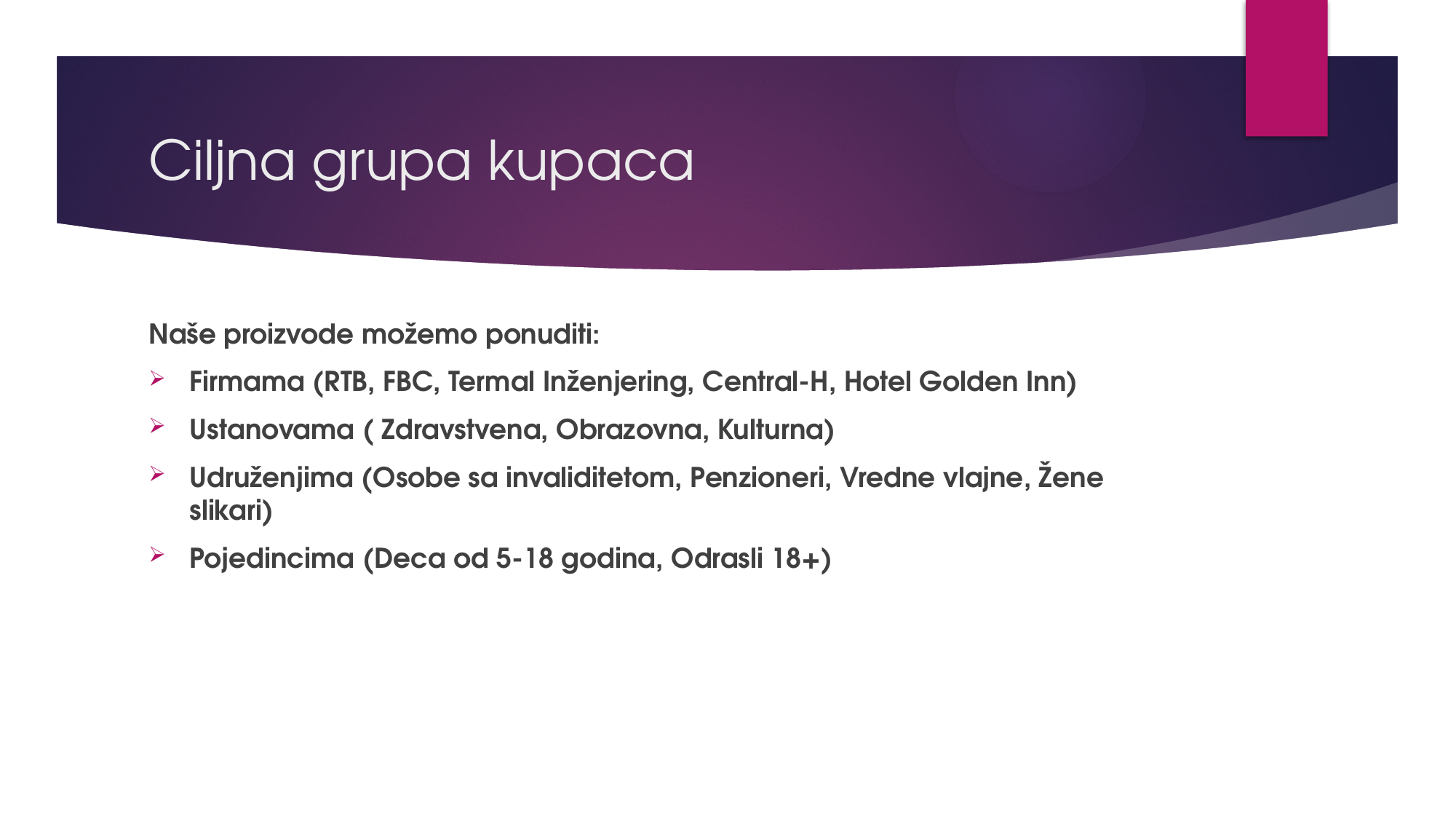

# Ciljna grupa kupaca
Naše proizvode možemo ponuditi:
Firmama (RTB, FBC, Termal Inženjering, Central-H, Hotel Golden Inn)
Ustanovama ( Zdravstvena, Obrazovna, Kulturna)
Udruženjima (Osobe sa invaliditetom, Penzioneri, Vredne vlajne, Žene slikari)
Pojedincima (Deca od 5-18 godina, Odrasli 18+)